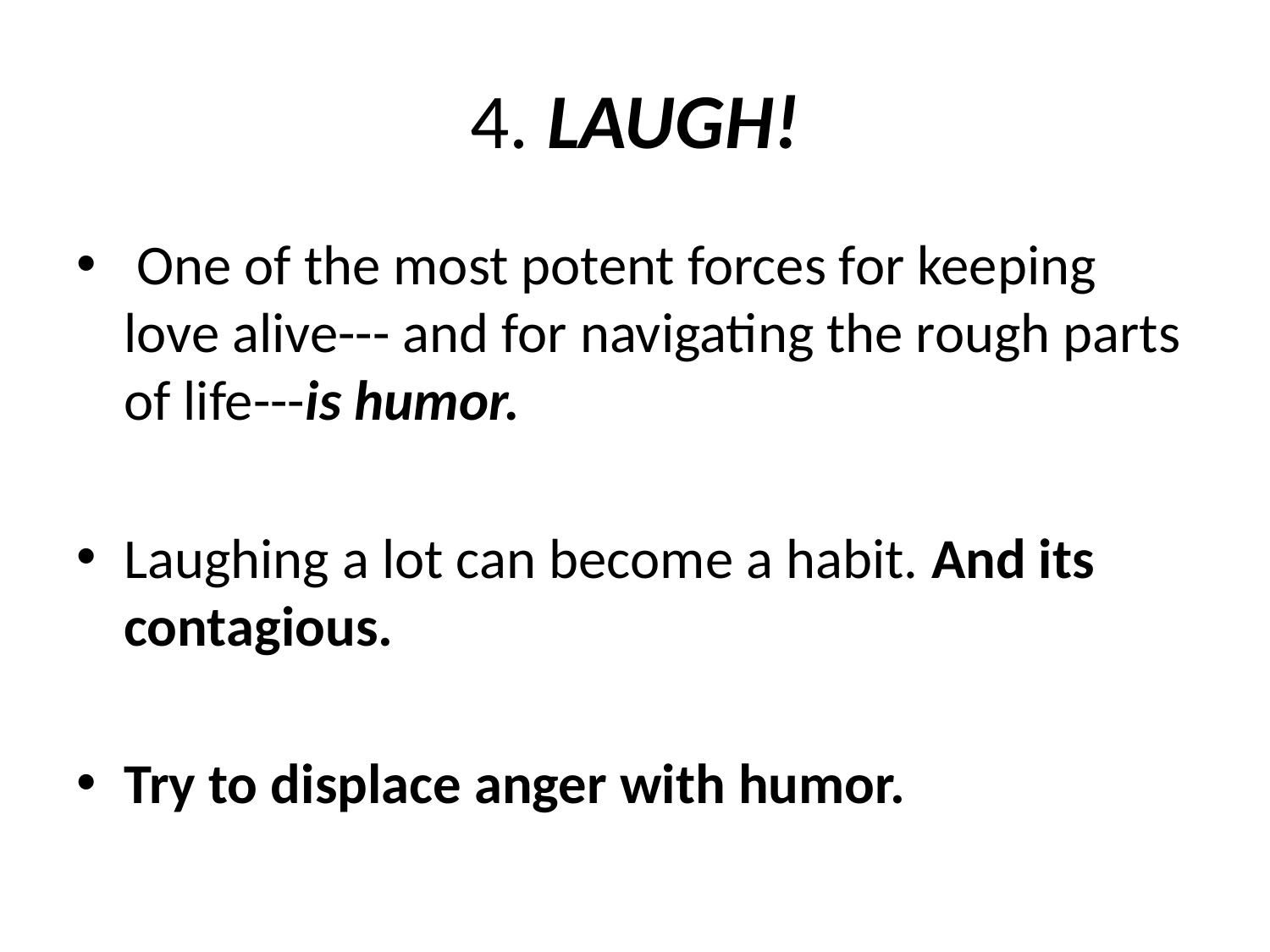

# 4. LAUGH!
 One of the most potent forces for keeping love alive--- and for navigating the rough parts of life---is humor.

Laughing a lot can become a habit. And its contagious.

Try to displace anger with humor.